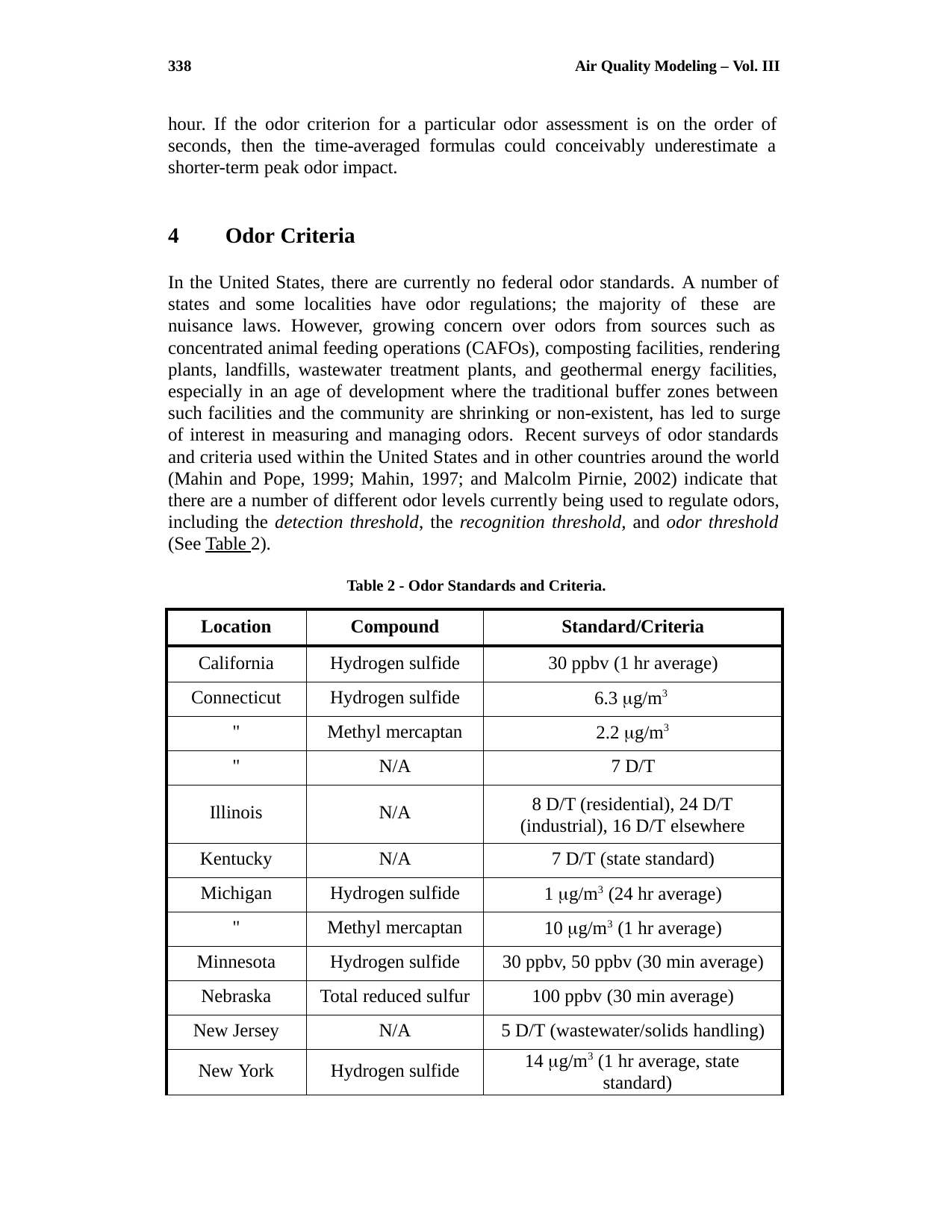

338
Air Quality Modeling – Vol. III
hour. If the odor criterion for a particular odor assessment is on the order of  seconds, then the time-averaged formulas could conceivably underestimate a  shorter-term peak odor impact.

4	Odor Criteria

In the United States, there are currently no federal odor standards. A number of  states and some localities have odor regulations; the majority of these are  nuisance laws. However, growing concern over odors from sources such as  concentrated animal feeding operations (CAFOs), composting facilities, rendering  plants, landfills, wastewater treatment plants, and geothermal energy facilities,  especially in an age of development where the traditional buffer zones between  such facilities and the community are shrinking or non-existent, has led to surge  of interest in measuring and managing odors. Recent surveys of odor standards  and criteria used within the United States and in other countries around the world  (Mahin and Pope, 1999; Mahin, 1997; and Malcolm Pirnie, 2002) indicate that  there are a number of different odor levels currently being used to regulate odors,  including the detection threshold, the recognition threshold, and odor threshold  (See Table 2).

Table 2 - Odor Standards and Criteria.
| Location | Compound | Standard/Criteria |
| --- | --- | --- |
| California | Hydrogen sulfide | 30 ppbv (1 hr average) |
| Connecticut | Hydrogen sulfide | 6.3 μg/m3 |
| " | Methyl mercaptan | 2.2 μg/m3 |
| " | N/A | 7 D/T |
| Illinois | N/A | 8 D/T (residential), 24 D/T (industrial), 16 D/T elsewhere |
| Kentucky | N/A | 7 D/T (state standard) |
| Michigan | Hydrogen sulfide | 1 μg/m3 (24 hr average) |
| " | Methyl mercaptan | 10 μg/m3 (1 hr average) |
| Minnesota | Hydrogen sulfide | 30 ppbv, 50 ppbv (30 min average) |
| Nebraska | Total reduced sulfur | 100 ppbv (30 min average) |
| New Jersey | N/A | 5 D/T (wastewater/solids handling) |
| New York | Hydrogen sulfide | 14 μg/m3 (1 hr average, state standard) |